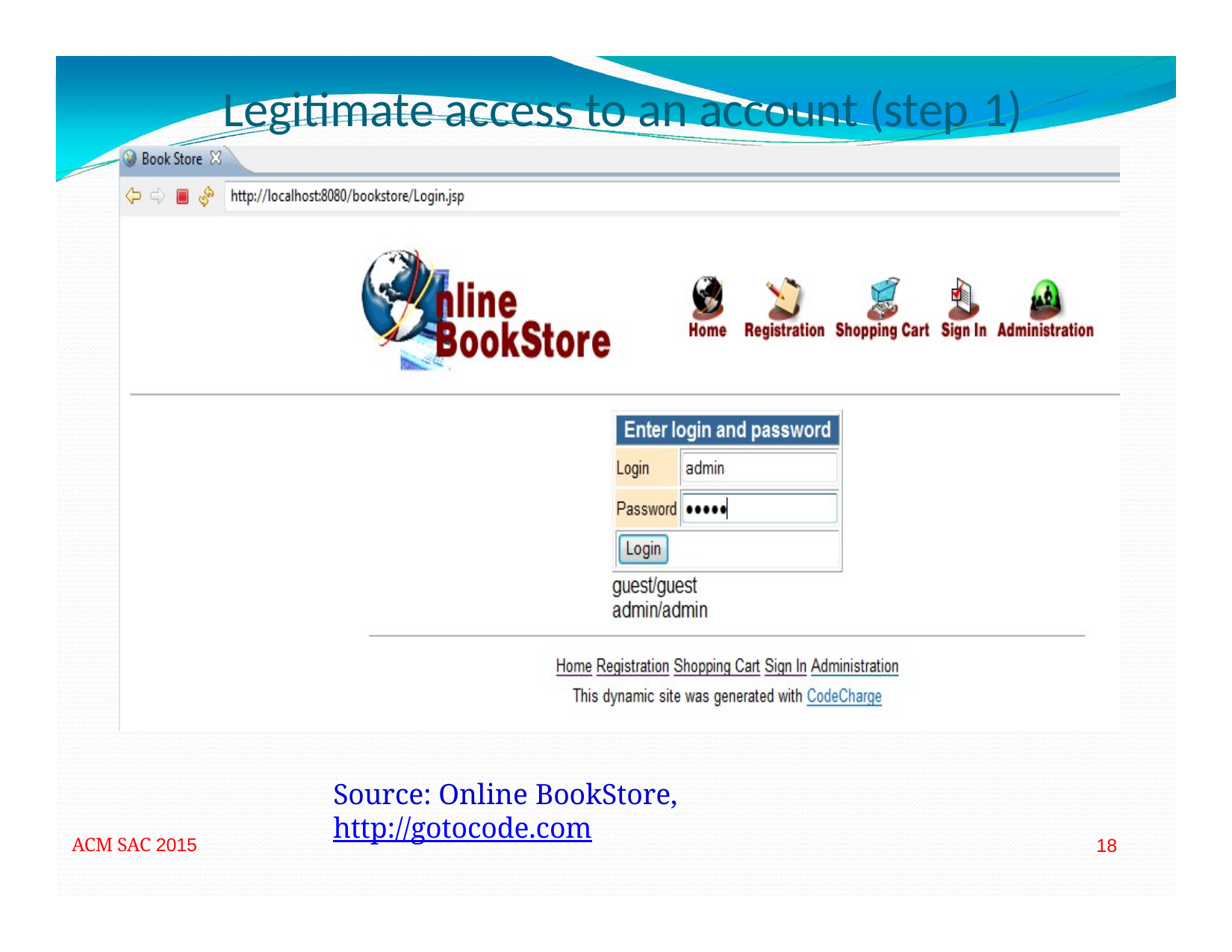

# Legitimate access to an account (step 1)

Source: Online BookStore, http://gotocode.com
ACM SAC 2015
18